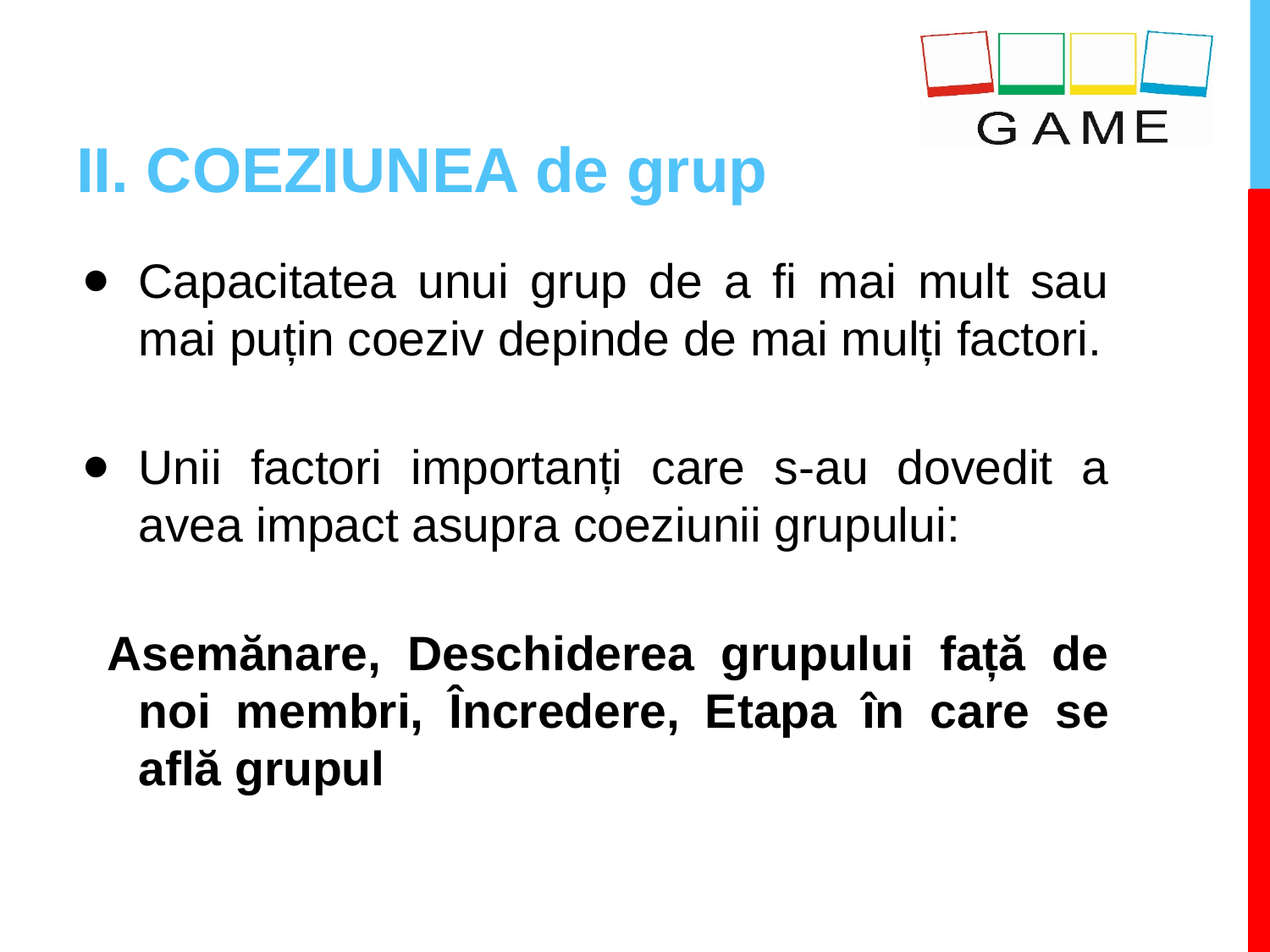

# II. COEZIUNEA de grup
Capacitatea unui grup de a fi mai mult sau mai puțin coeziv depinde de mai mulți factori.

Unii factori importanți care s-au dovedit a avea impact asupra coeziunii grupului:

Asemănare, Deschiderea grupului față de noi membri, Încredere, Etapa în care se află grupul